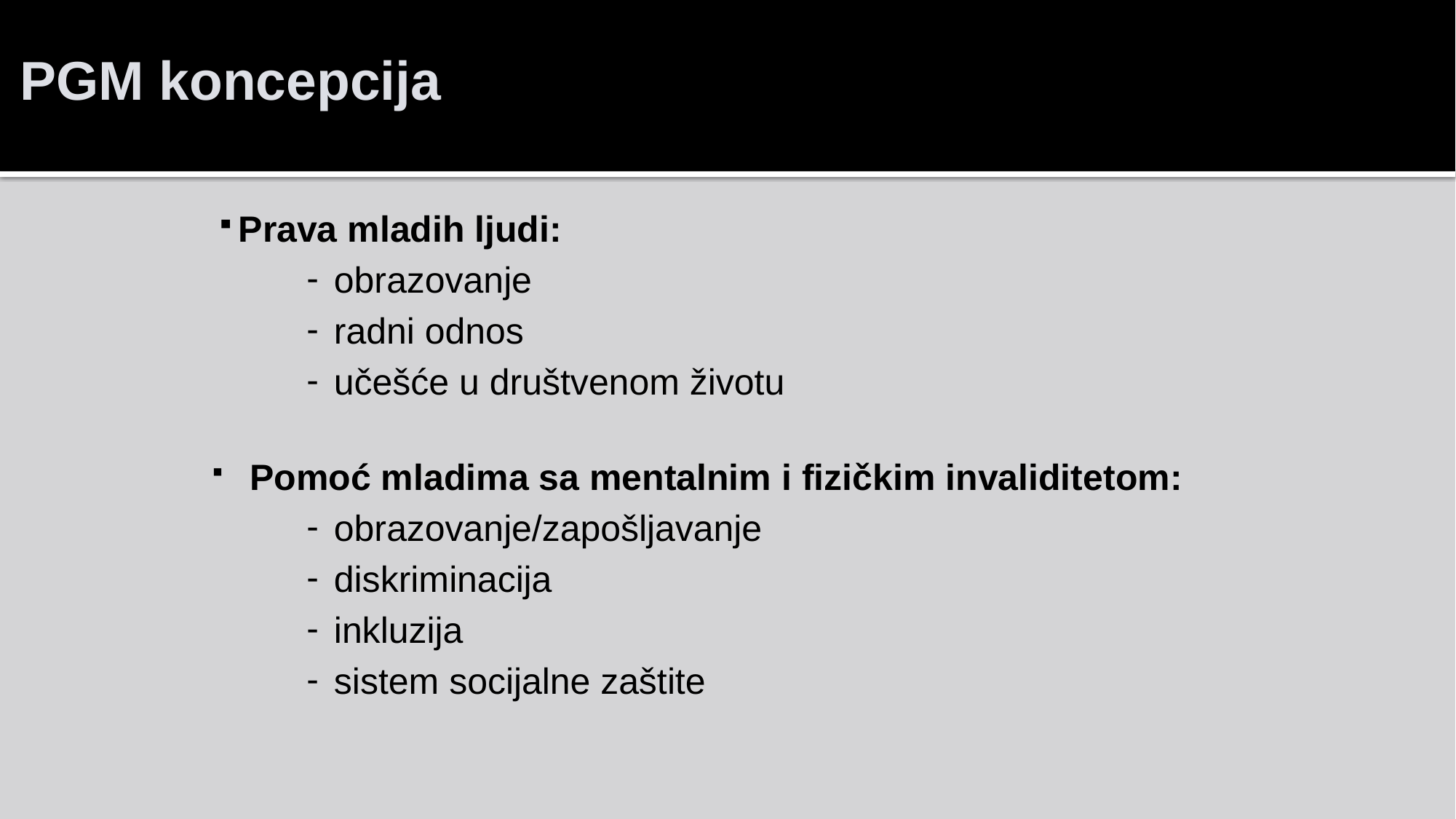

PGM koncepcija
Prava mladih ljudi:
obrazovanje
radni odnos
učešće u društvenom životu

Pomoć mladima sa mentalnim i fizičkim invaliditetom:
obrazovanje/zapošljavanje
diskriminacija
inkluzija
sistem socijalne zaštite